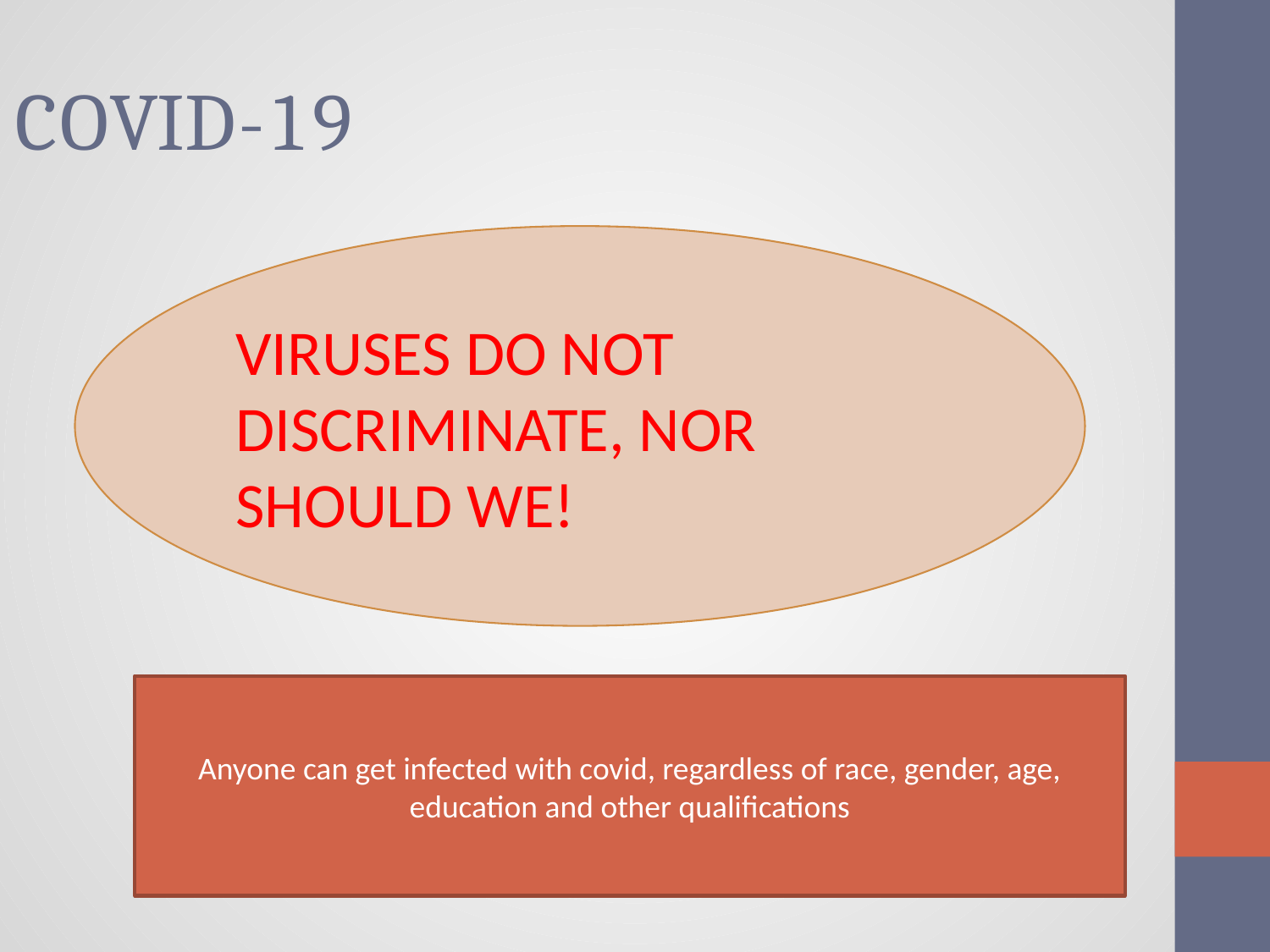

COVID-19
VIRUSES DO NOT DISCRIMINATE, NOR SHOULD WE!
Anyone can get infected with covid, regardless of race, gender, age, education and other qualifications